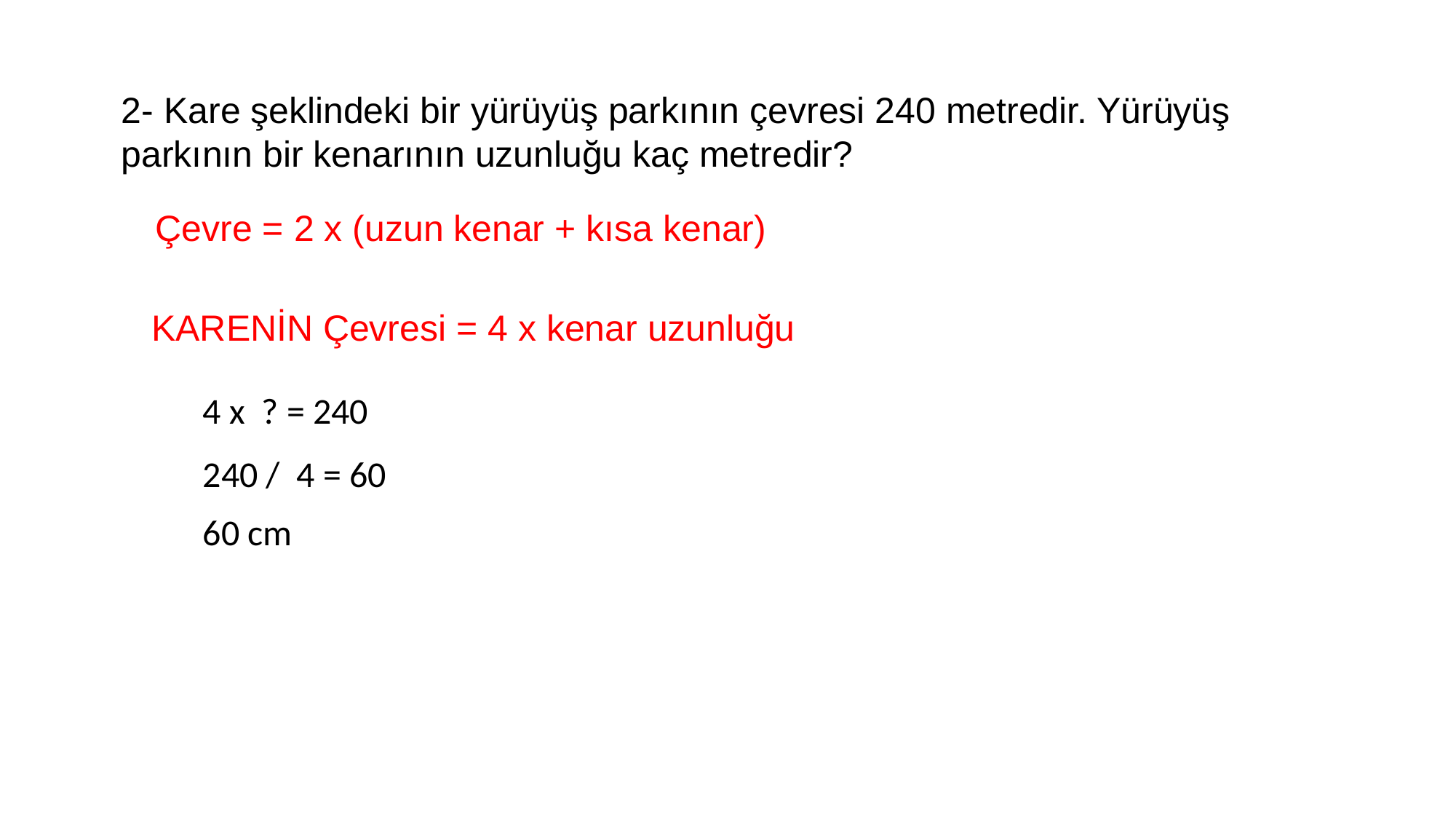

2- Kare şeklindeki bir yürüyüş parkının çevresi 240 metredir. Yürüyüş parkının bir kenarının uzunluğu kaç metredir?
Çevre = 2 x (uzun kenar + kısa kenar)
KARENİN Çevresi = 4 x kenar uzunluğu
4 x  ? = 240
240 /  4 = 60
60 cm